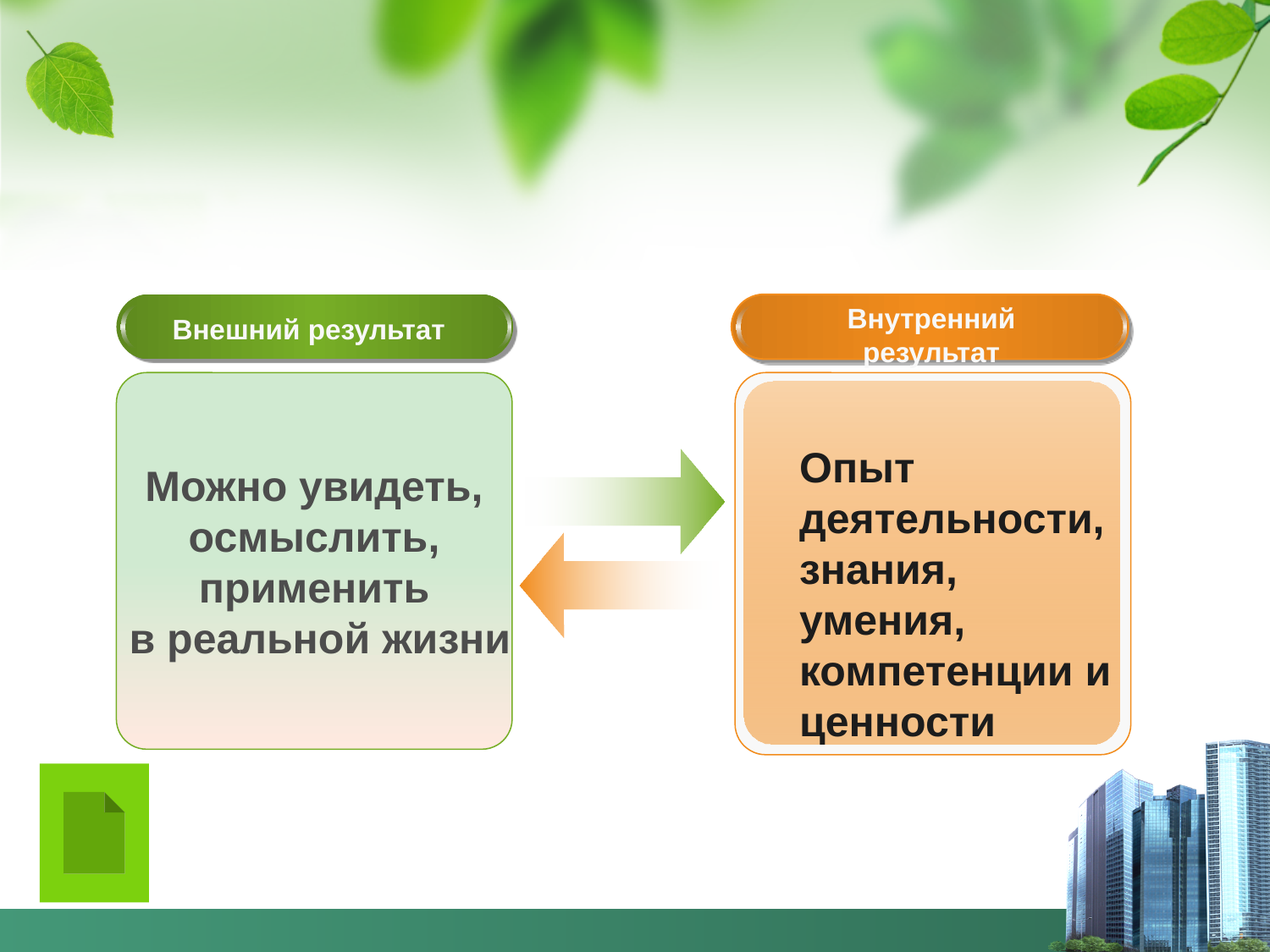

#
Внутренний результат

Внешний результат
Можно увидеть,
 осмыслить,
применить
 в реальной жизни

Опыт деятельности, знания, умения, компетенции и ценности